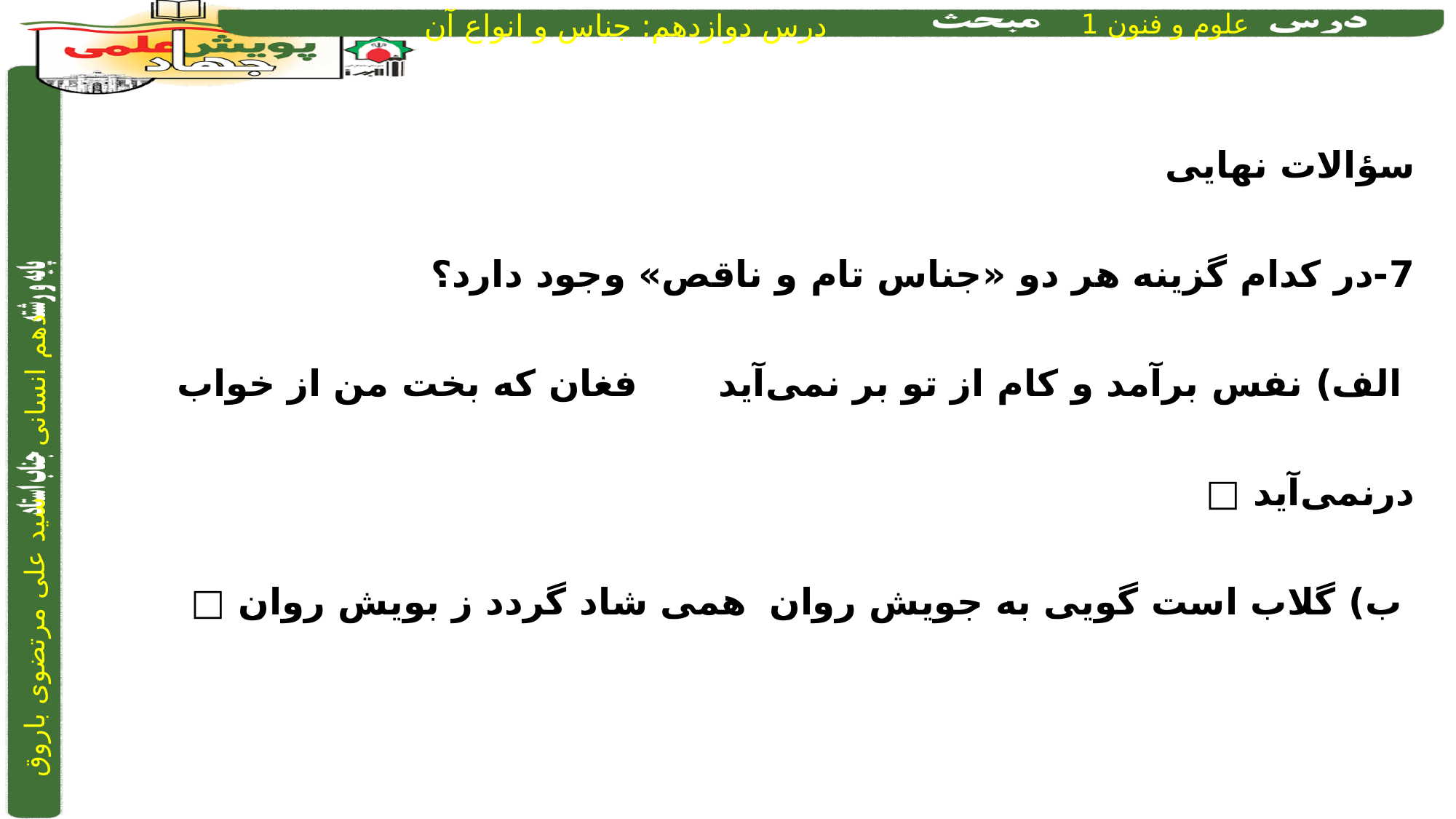

سؤالات نهایی
7-در کدام گزینه هر دو «جناس تام و ناقص» وجود دارد؟
 الف) نفس برآمد و کام از تو بر نمی‌آید		 فغان که بخت من از خواب درنمی‌آید □
 ب) گلاب است گویی به جویش روان		 همی شاد گردد ز بویش روان □